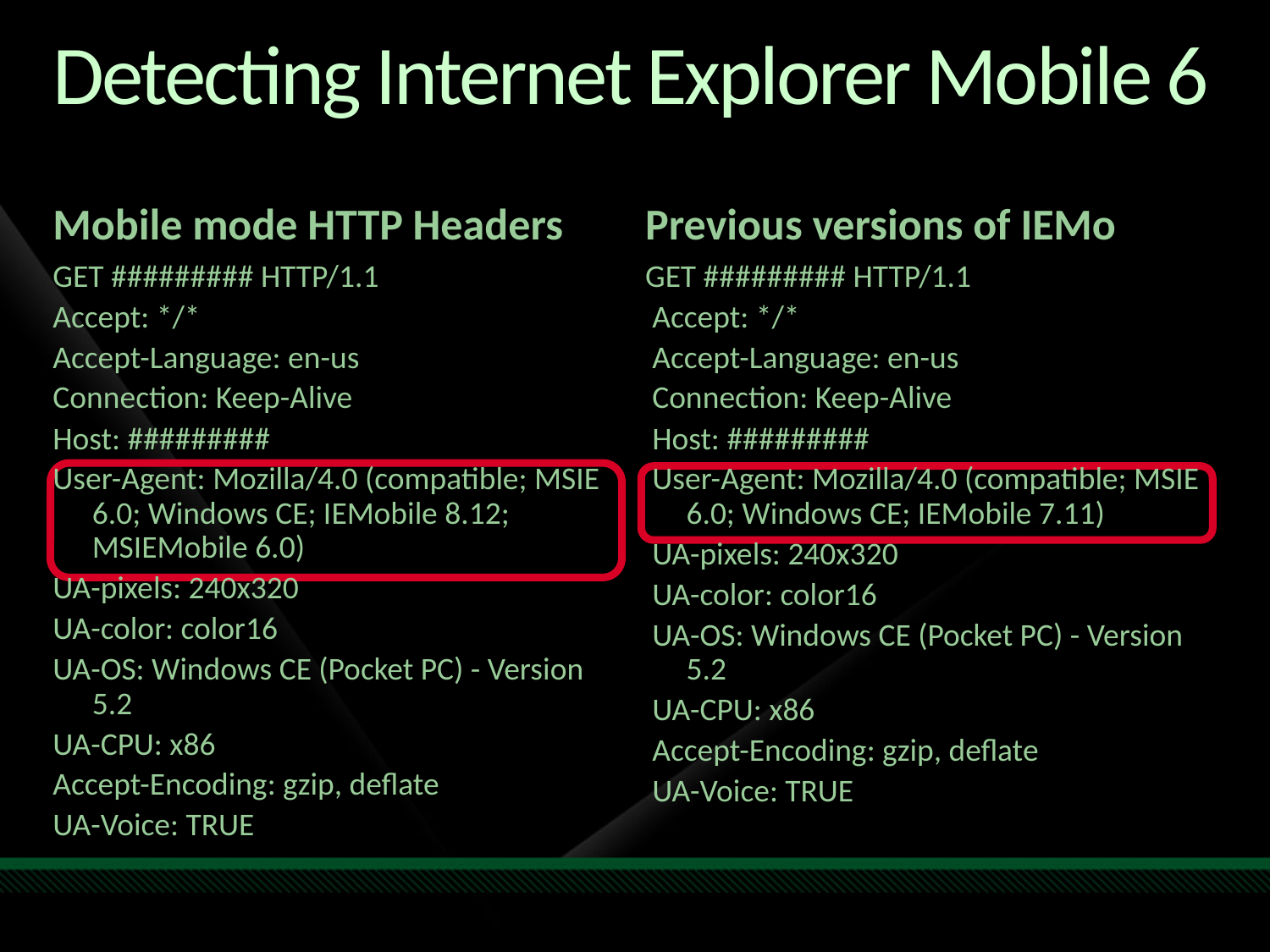

# Detecting Internet Explorer Mobile 6
Mobile mode HTTP Headers
Previous versions of IEMo
GET ######### HTTP/1.1
Accept: */*
Accept-Language: en-us
Connection: Keep-Alive
Host: #########
User-Agent: Mozilla/4.0 (compatible; MSIE 6.0; Windows CE; IEMobile 8.12; MSIEMobile 6.0)
UA-pixels: 240x320
UA-color: color16
UA-OS: Windows CE (Pocket PC) - Version 5.2
UA-CPU: x86
Accept-Encoding: gzip, deflate
UA-Voice: TRUE
GET ######### HTTP/1.1
 Accept: */*
 Accept-Language: en-us
 Connection: Keep-Alive
 Host: #########
 User-Agent: Mozilla/4.0 (compatible; MSIE 6.0; Windows CE; IEMobile 7.11)
 UA-pixels: 240x320
 UA-color: color16
 UA-OS: Windows CE (Pocket PC) - Version 5.2
 UA-CPU: x86
 Accept-Encoding: gzip, deflate
 UA-Voice: TRUE